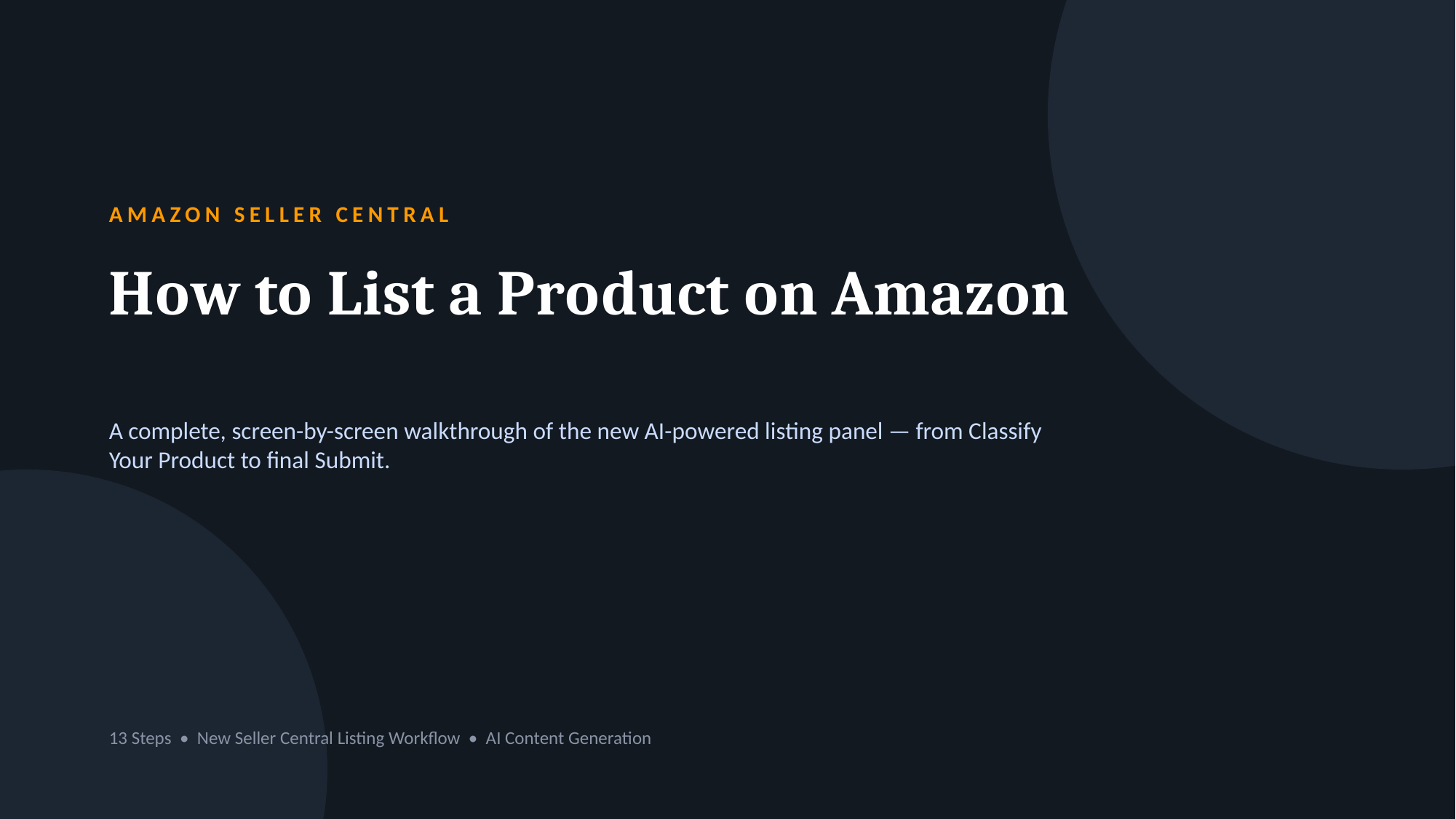

AMAZON SELLER CENTRAL
How to List a Product on Amazon
A complete, screen-by-screen walkthrough of the new AI-powered listing panel — from Classify Your Product to final Submit.

13 Steps  •  New Seller Central Listing Workflow  •  AI Content Generation